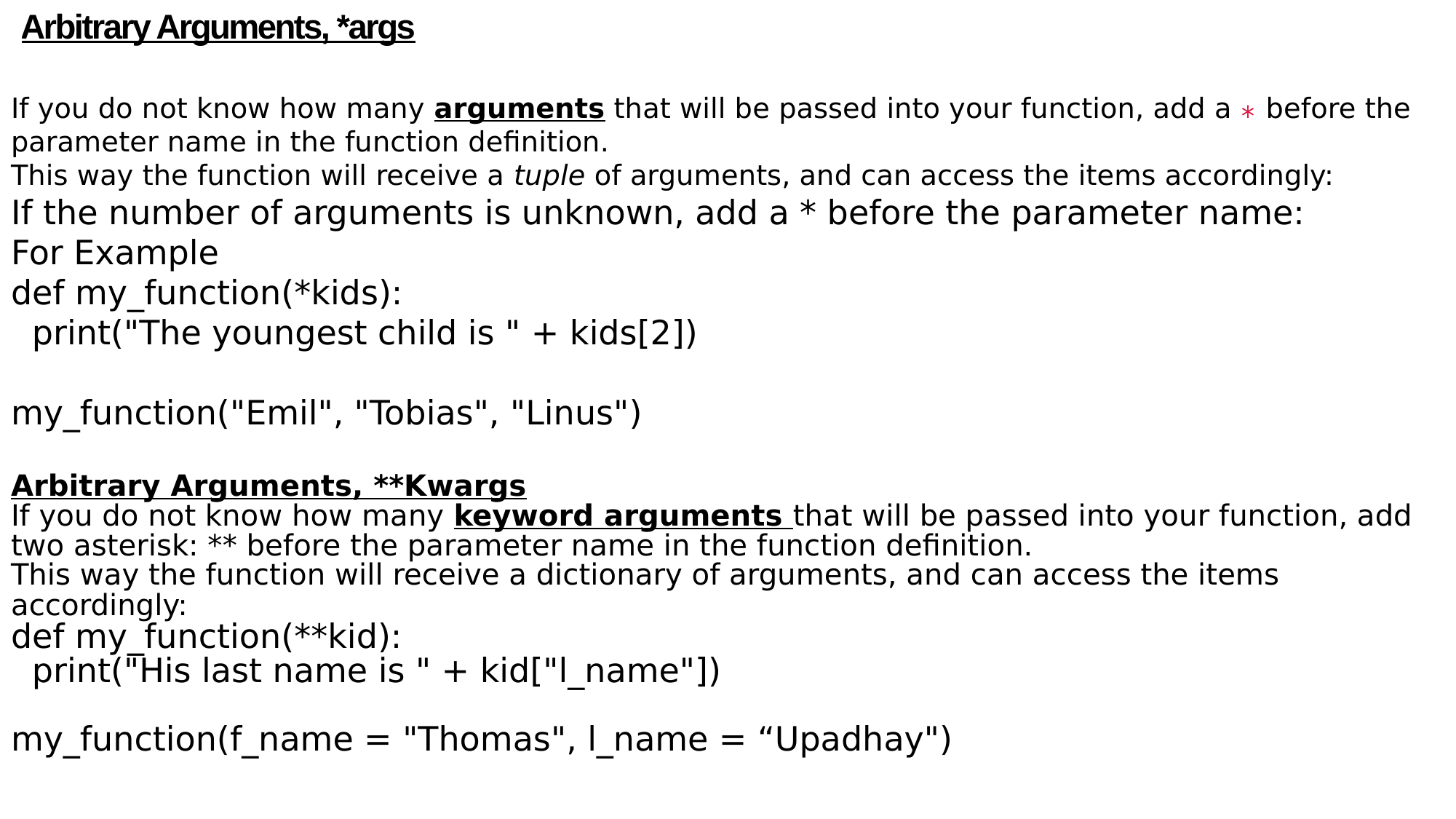

# Arbitrary Arguments, *args

If you do not know how many arguments that will be passed into your function, add a * before the parameter name in the function definition.
This way the function will receive a tuple of arguments, and can access the items accordingly:
If the number of arguments is unknown, add a * before the parameter name:
For Example
def my_function(*kids):
  print("The youngest child is " + kids[2])
my_function("Emil", "Tobias", "Linus")

Arbitrary Arguments, **Kwargs
If you do not know how many keyword arguments that will be passed into your function, add two asterisk: ** before the parameter name in the function definition.
This way the function will receive a dictionary of arguments, and can access the items accordingly:
def my_function(**kid):
  print("His last name is " + kid["l_name"])
my_function(f_name = "Thomas", l_name = “Upadhay")